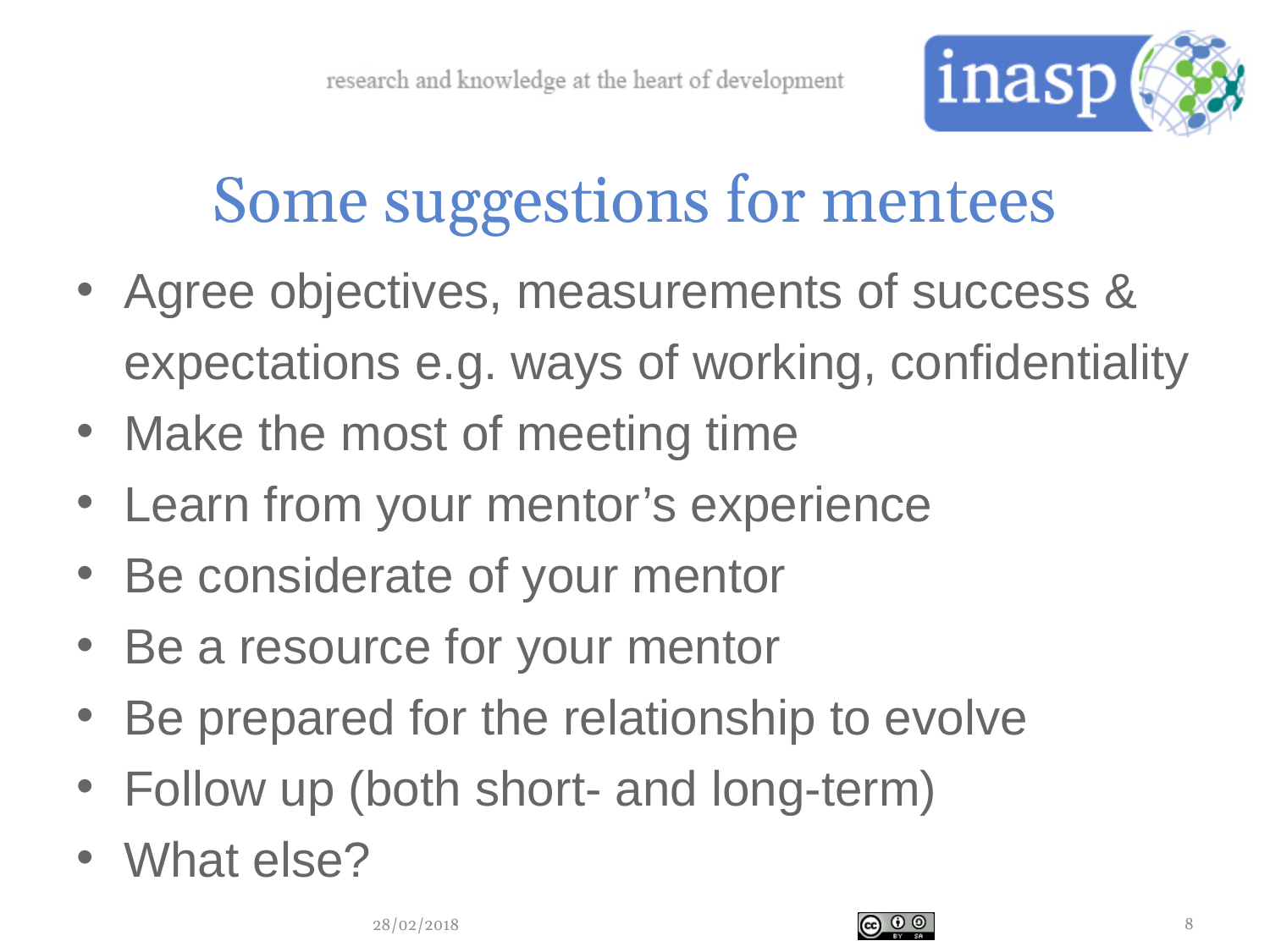

# Some suggestions for mentees
Agree objectives, measurements of success & expectations e.g. ways of working, confidentiality
Make the most of meeting time
Learn from your mentor’s experience
Be considerate of your mentor
Be a resource for your mentor
Be prepared for the relationship to evolve
Follow up (both short- and long-term)
What else?

28/02/2018

8